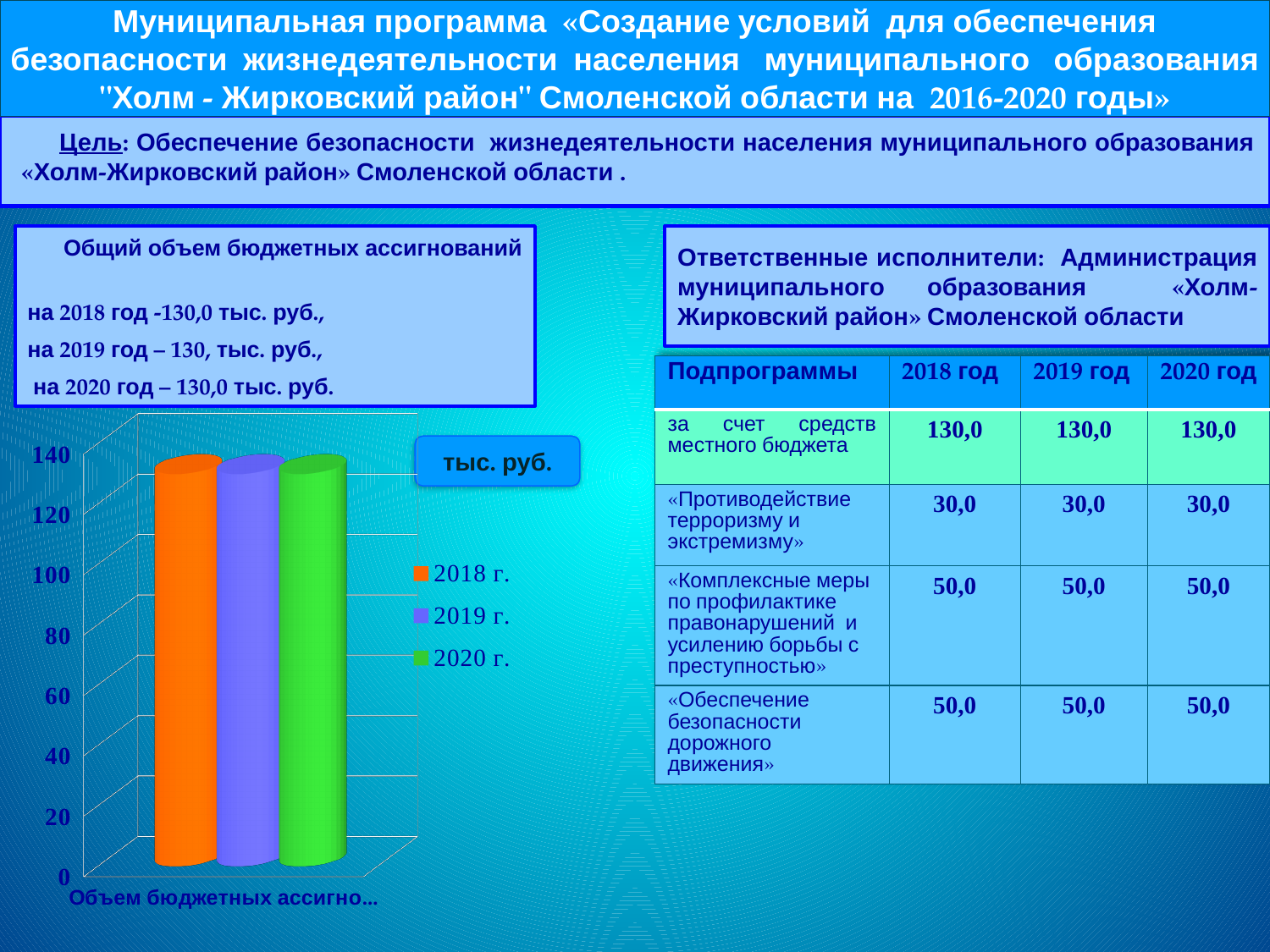

# Муниципальная программа  «Создание условий  для обеспечения безопасности  жизнедеятельности  населения   муниципального   образования "Холм - Жирковский район" Смоленской области на  2016-2020 годы»

     Цель: Обеспечение безопасности  жизнедеятельности населения муниципального образования «Холм-Жирковский район» Смоленской области .
      Общий объем бюджетных ассигнований
на 2018 год -130,0 тыс. руб.,
на 2019 год – 130, тыс. руб.,
 на 2020 год – 130,0 тыс. руб.
Ответственные исполнители:  Администрация муниципального образования  «Холм-Жирковский район» Смоленской области
| Подпрограммы | 2018 год | 2019 год | 2020 год |
| --- | --- | --- | --- |
| за счет средств местного бюджета | 130,0 | 130,0 | 130,0 |
| «Противодействие терроризму и экстремизму» | 30,0 | 30,0 | 30,0 |
| «Комплексные меры по профилактике правонарушений и усилению борьбы с преступностью» | 50,0 | 50,0 | 50,0 |
| «Обеспечение безопасности дорожного движения» | 50,0 | 50,0 | 50,0 |

[unsupported chart]

тыс. руб.
51